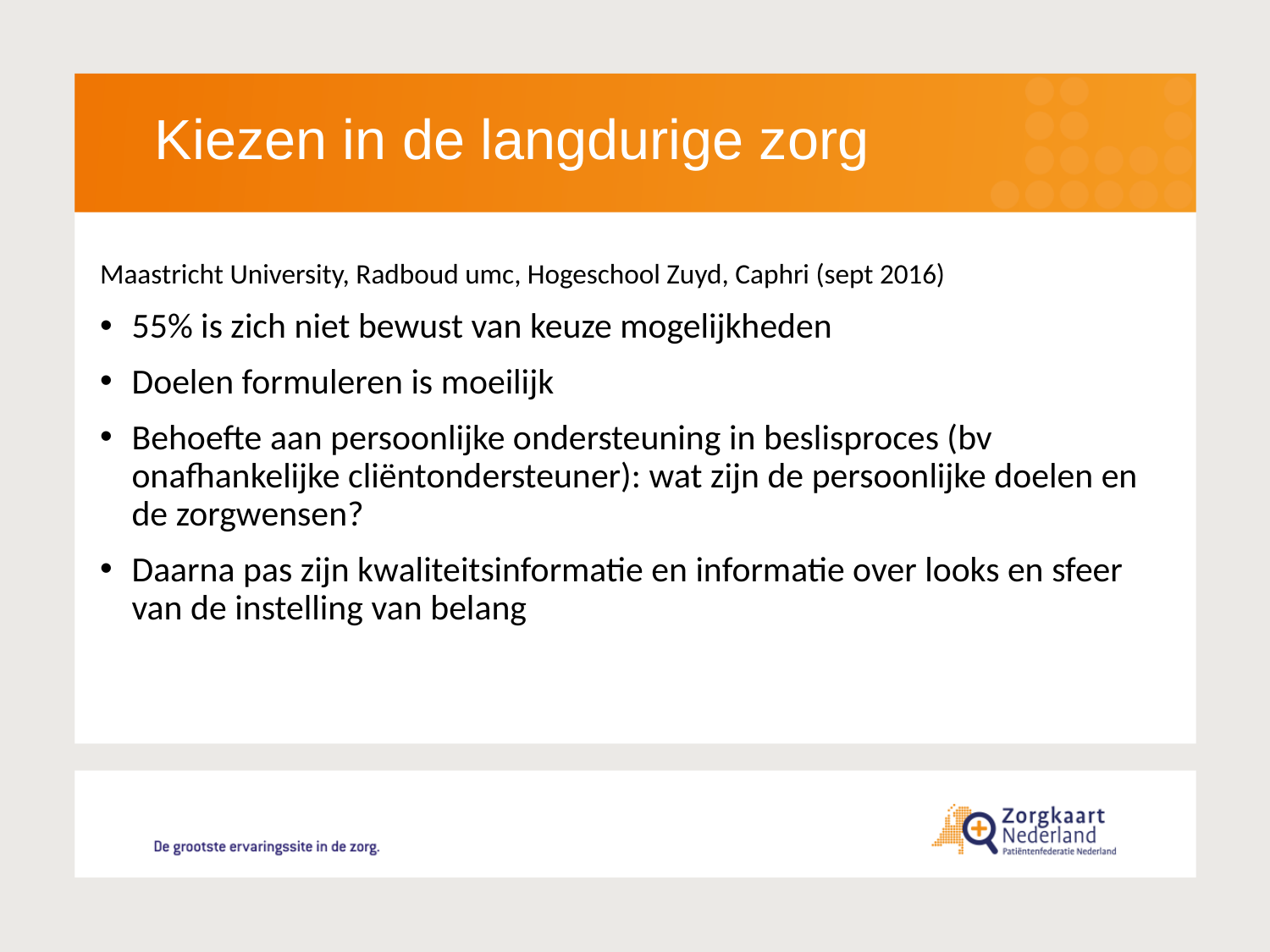

Kiezen in de langdurige zorg
Maastricht University, Radboud umc, Hogeschool Zuyd, Caphri (sept 2016)
55% is zich niet bewust van keuze mogelijkheden
Doelen formuleren is moeilijk
Behoefte aan persoonlijke ondersteuning in beslisproces (bv onafhankelijke cliëntondersteuner): wat zijn de persoonlijke doelen en de zorgwensen?
Daarna pas zijn kwaliteitsinformatie en informatie over looks en sfeer van de instelling van belang